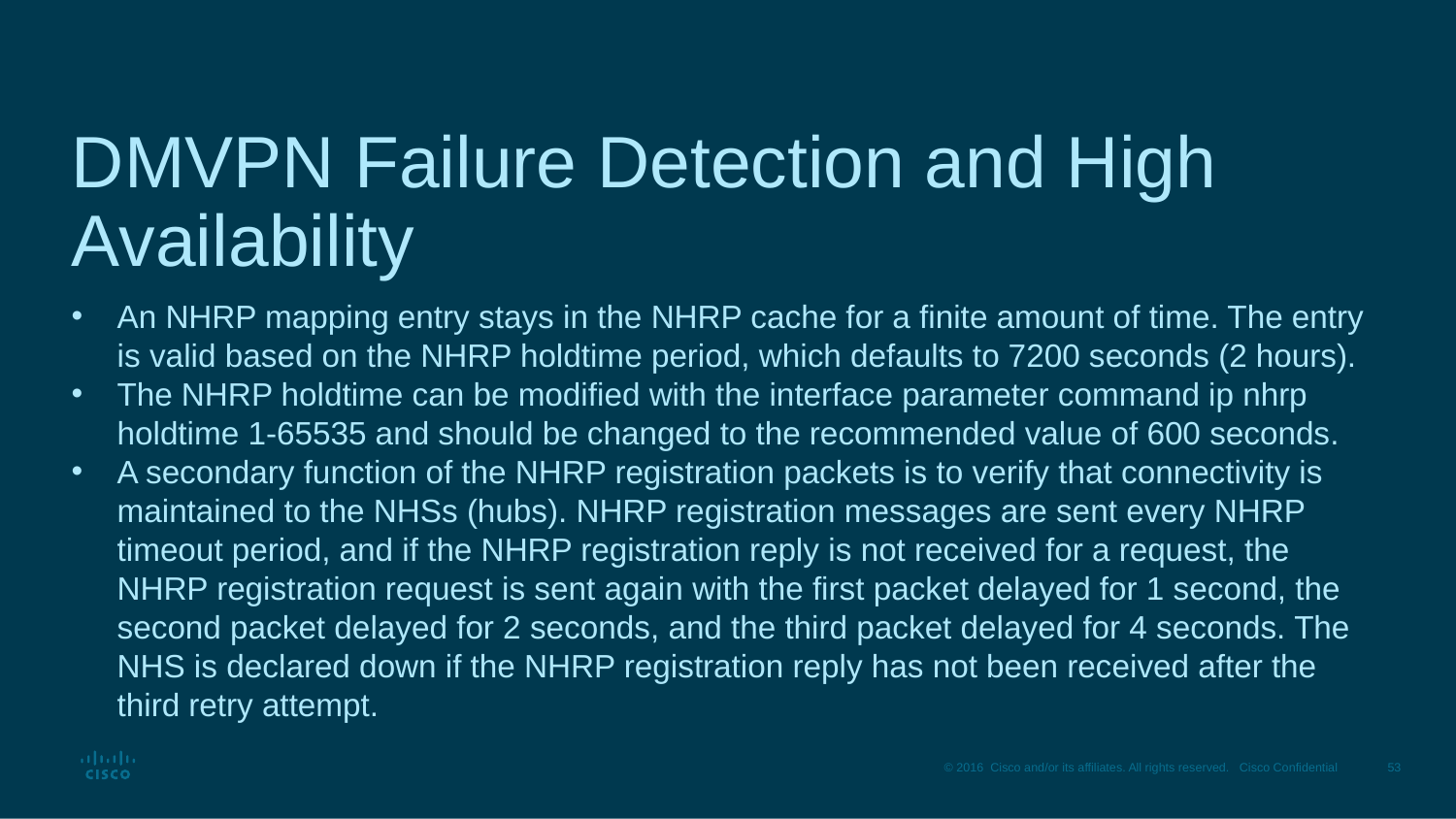

# DMVPN Failure Detection and High Availability
An NHRP mapping entry stays in the NHRP cache for a finite amount of time. The entry is valid based on the NHRP holdtime period, which defaults to 7200 seconds (2 hours).
The NHRP holdtime can be modified with the interface parameter command ip nhrp holdtime 1-65535 and should be changed to the recommended value of 600 seconds.
A secondary function of the NHRP registration packets is to verify that connectivity is maintained to the NHSs (hubs). NHRP registration messages are sent every NHRP timeout period, and if the NHRP registration reply is not received for a request, the NHRP registration request is sent again with the first packet delayed for 1 second, the second packet delayed for 2 seconds, and the third packet delayed for 4 seconds. The NHS is declared down if the NHRP registration reply has not been received after the third retry attempt.